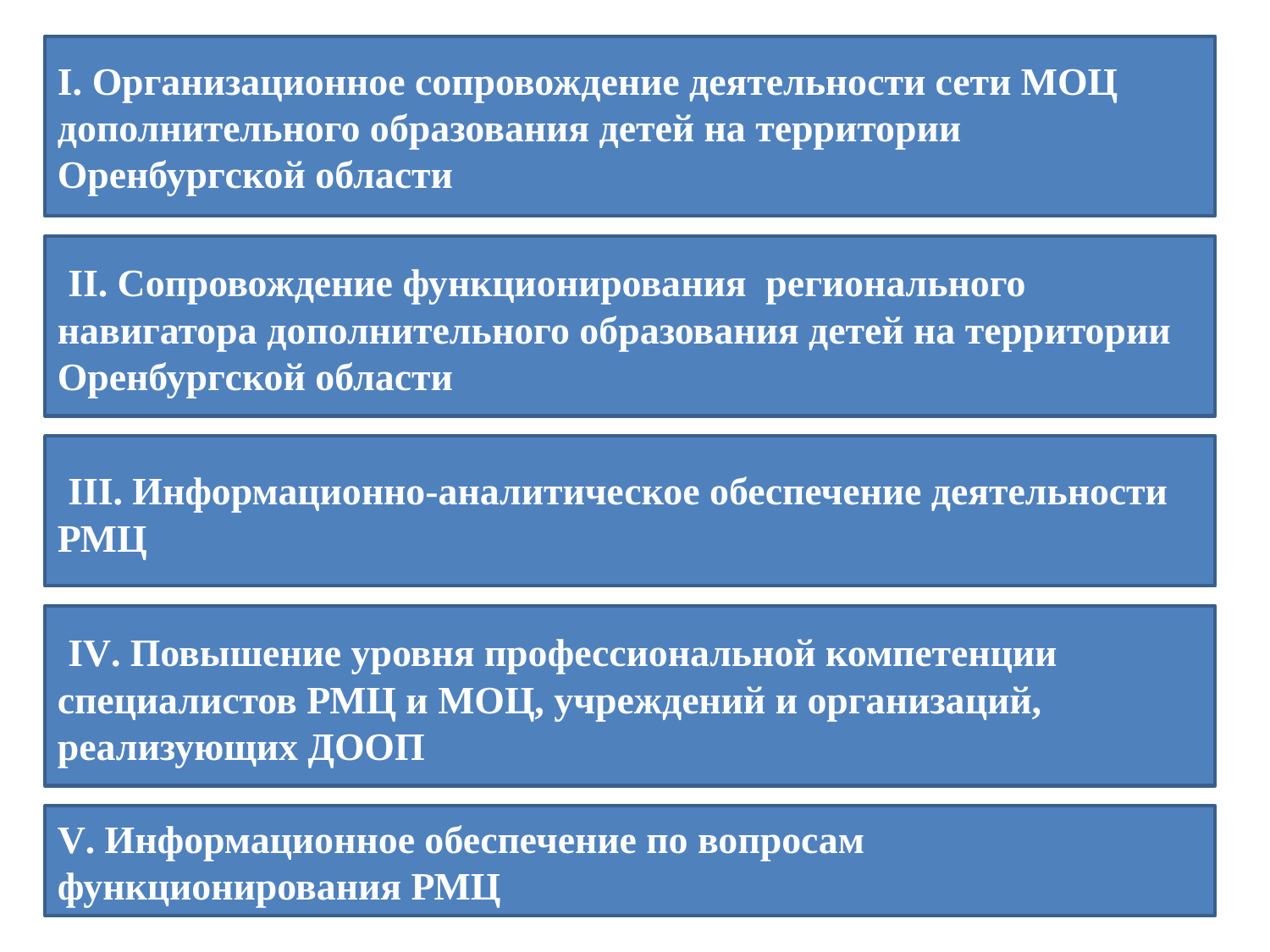

I. Организационное сопровождение деятельности сети МОЦ дополнительного образования детей на территории Оренбургской области
 II. Сопровождение функционирования  регионального навигатора дополнительного образования детей на территории Оренбургской области
 III. Информационно-аналитическое обеспечение деятельности РМЦ
 IV. Повышение уровня профессиональной компетенции специалистов РМЦ и МОЦ, учреждений и организаций, реализующих ДООП
V. Информационное обеспечение по вопросам функционирования РМЦ